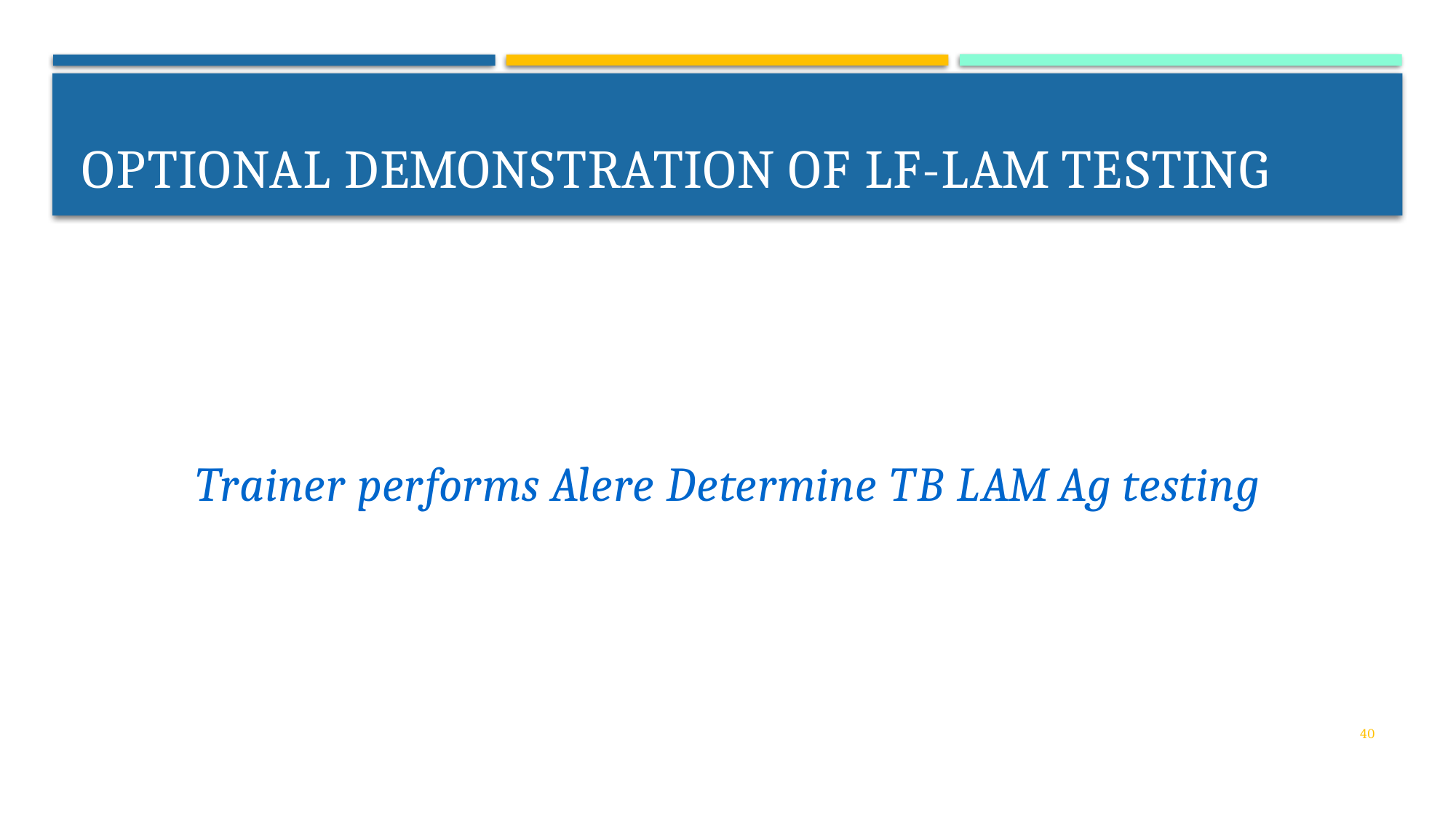

# OPTIONAL Demonstration of LF-LAM testing
Trainer performs Alere Determine TB LAM Ag testing
40